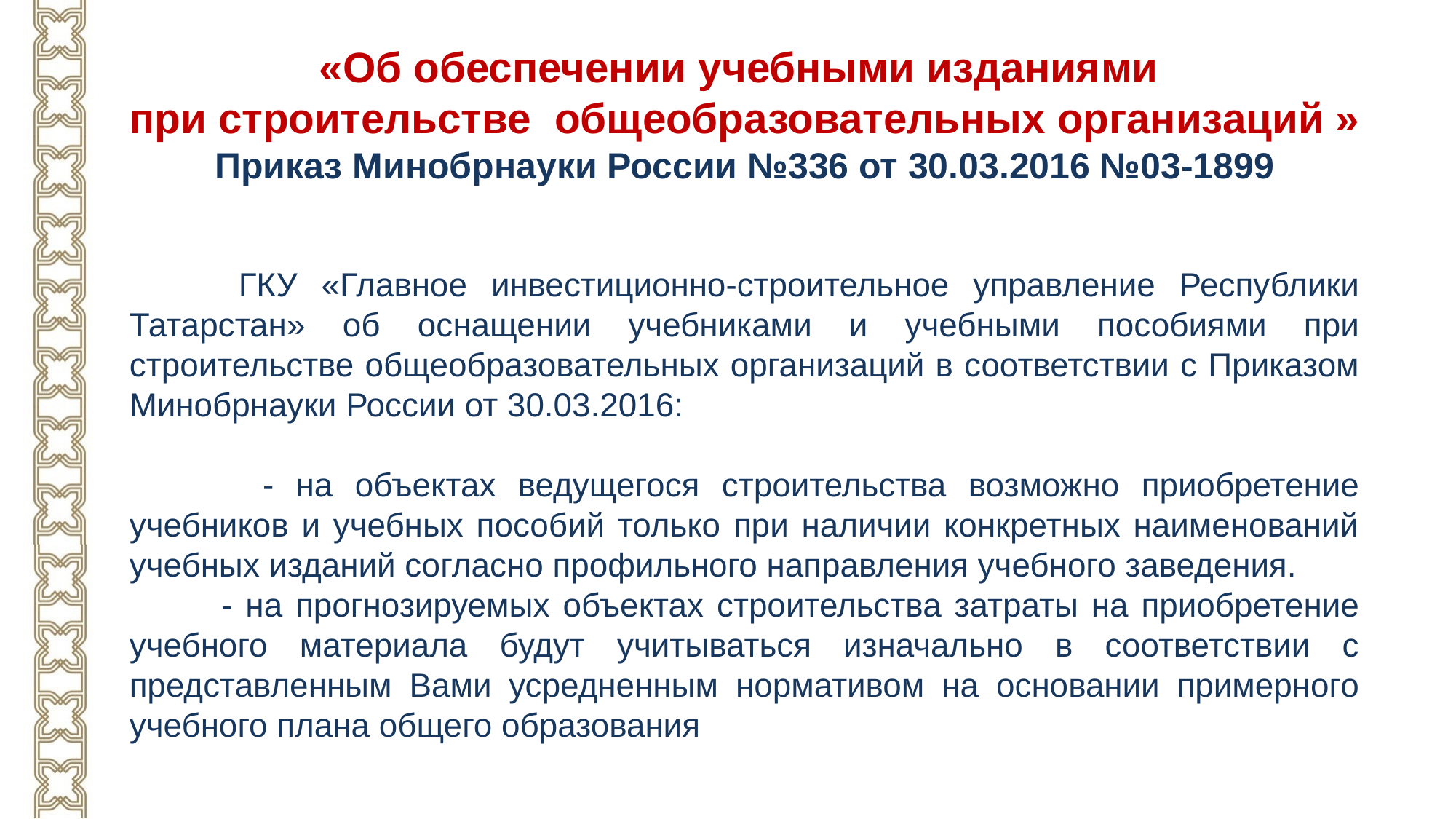

«Об обеспечении учебными изданиями
при строительстве  общеобразовательных организаций »
Приказ Минобрнауки России №336 от 30.03.2016 №03-1899

	ГКУ «Главное инвестиционно-строительное управление Республики Татарстан» об оснащении учебниками и учебными пособиями при строительстве общеобразовательных организаций в соответствии с Приказом Минобрнауки России от 30.03.2016:

      - на объектах ведущегося строительства возможно приобретение учебников и учебных пособий только при наличии конкретных наименований учебных изданий согласно профильного направления учебного заведения.
       - на прогнозируемых объектах строительства затраты на приобретение учебного материала будут учитываться изначально в соответствии с представленным Вами усредненным нормативом на основании примерного учебного плана общего образования